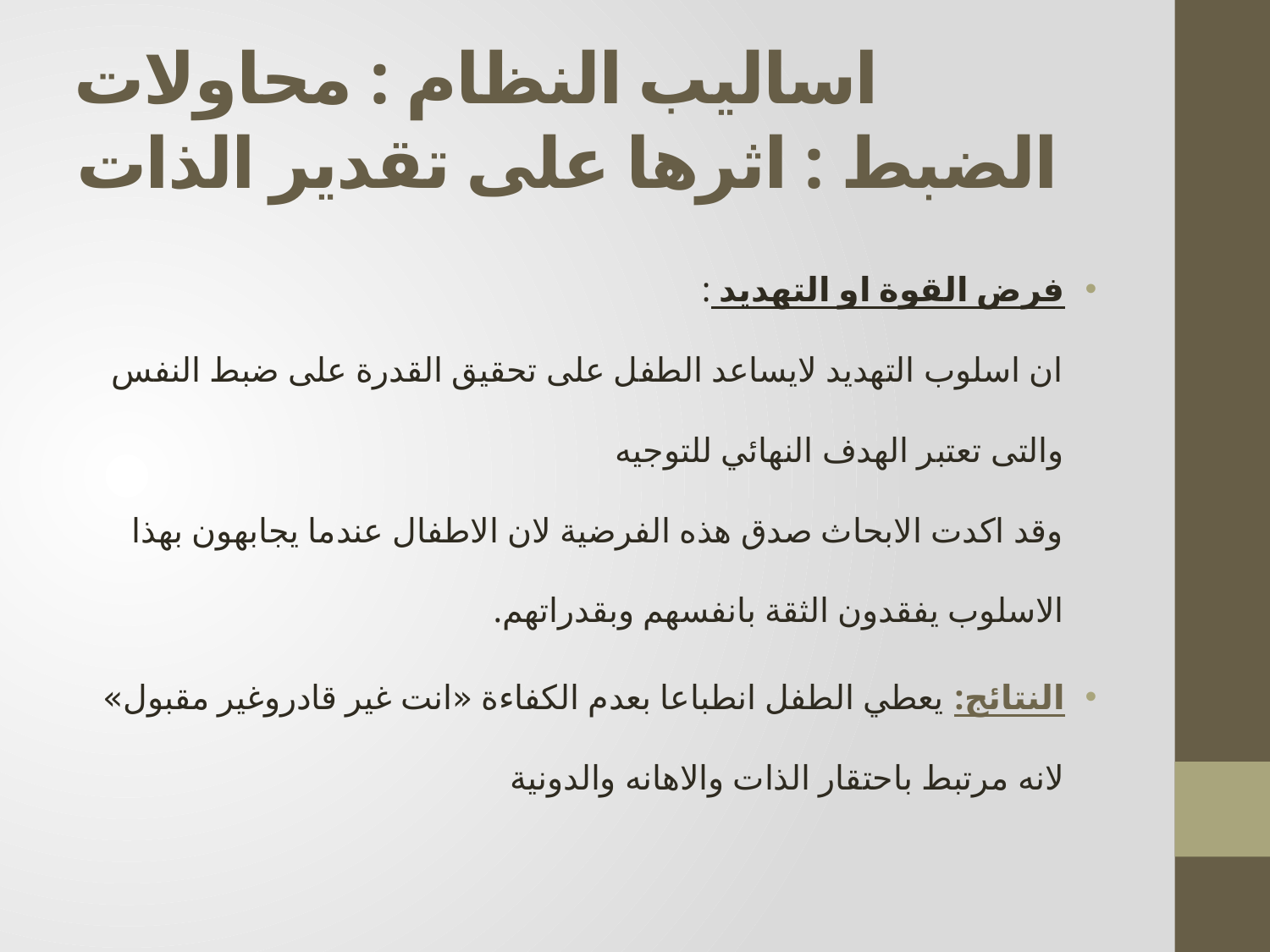

# اساليب النظام : محاولات الضبط : اثرها على تقدير الذات
فرض القوة او التهديد :
ان اسلوب التهديد لايساعد الطفل على تحقيق القدرة على ضبط النفس والتى تعتبر الهدف النهائي للتوجيه
وقد اكدت الابحاث صدق هذه الفرضية لان الاطفال عندما يجابهون بهذا الاسلوب يفقدون الثقة بانفسهم وبقدراتهم.
النتائج: يعطي الطفل انطباعا بعدم الكفاءة «انت غير قادروغير مقبول» لانه مرتبط باحتقار الذات والاهانه والدونية